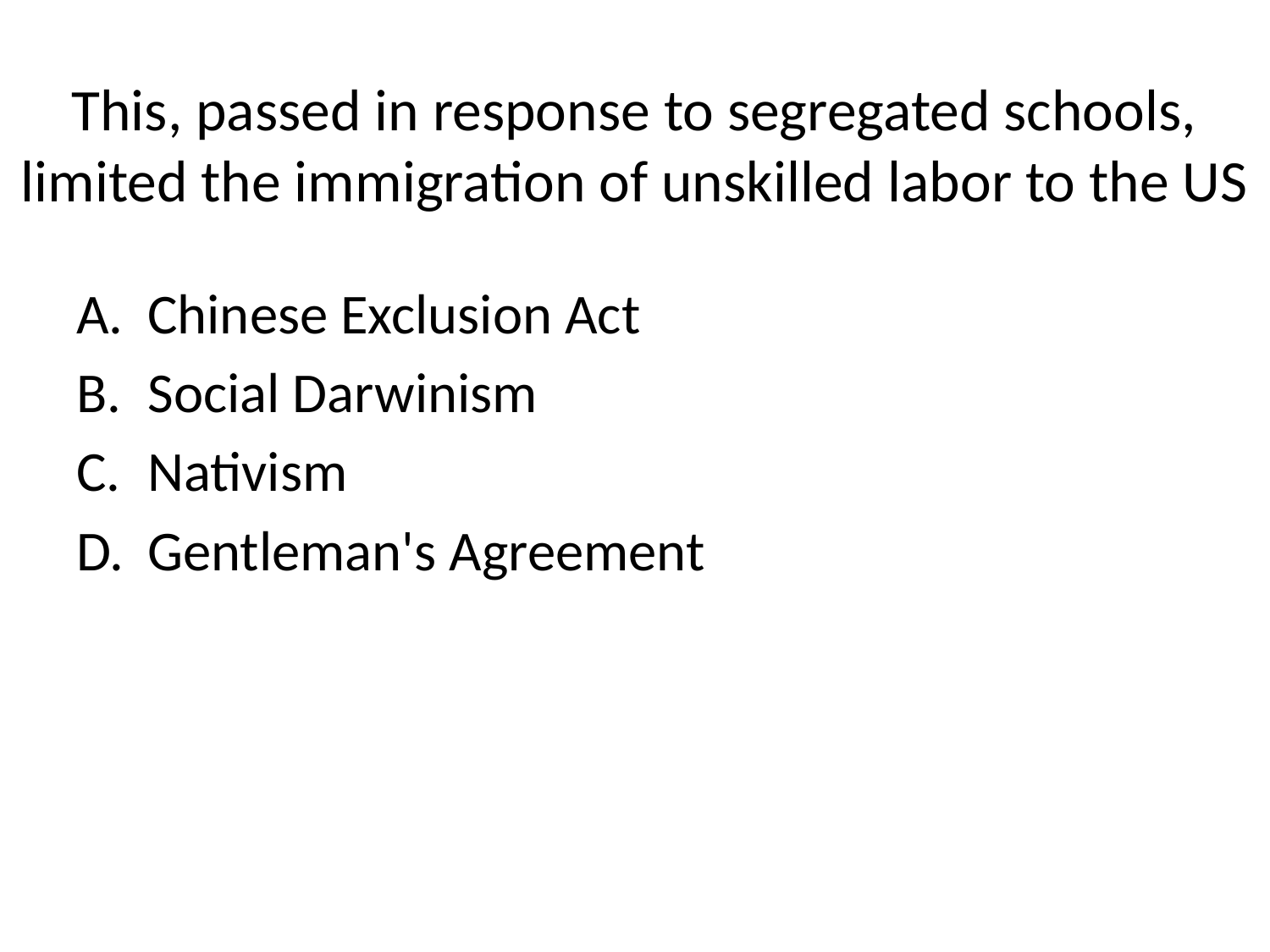

# This, passed in response to segregated schools, limited the immigration of unskilled labor to the US
Chinese Exclusion Act
Social Darwinism
Nativism
Gentleman's Agreement